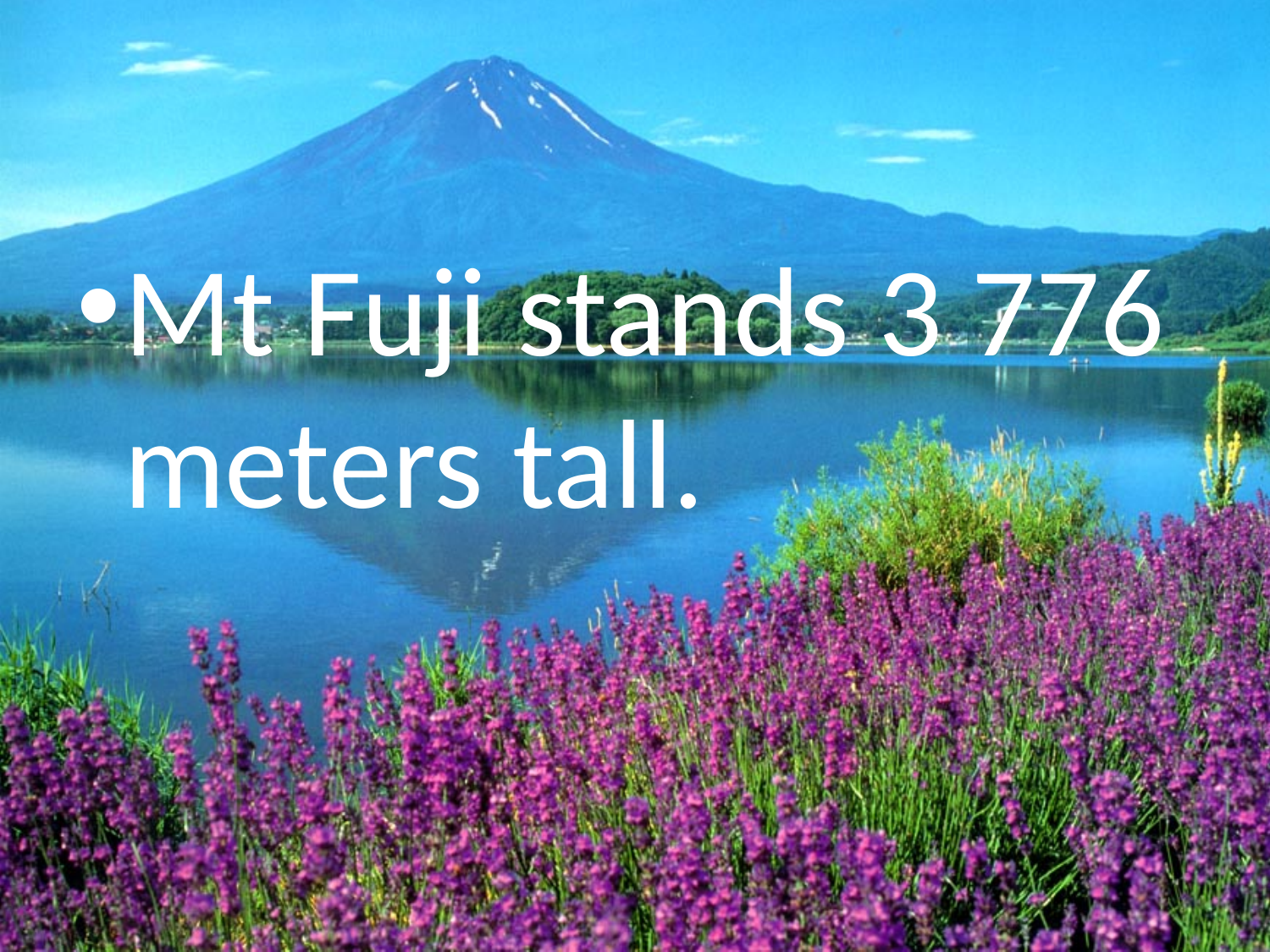

Mt Fuji stands 3 776 meters tall.